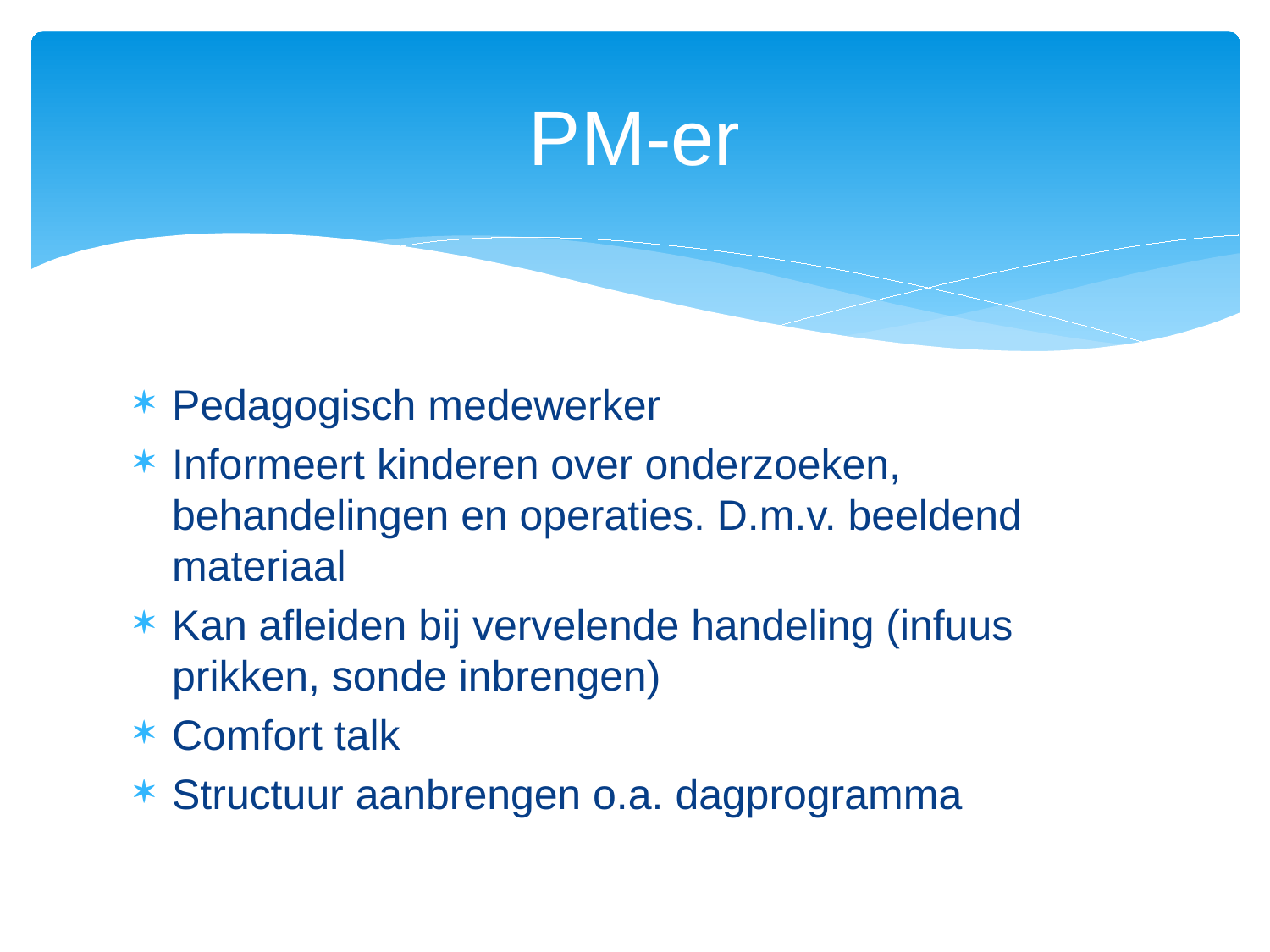

# PM-er
Pedagogisch medewerker
Informeert kinderen over onderzoeken, behandelingen en operaties. D.m.v. beeldend materiaal
Kan afleiden bij vervelende handeling (infuus prikken, sonde inbrengen)
Comfort talk
Structuur aanbrengen o.a. dagprogramma